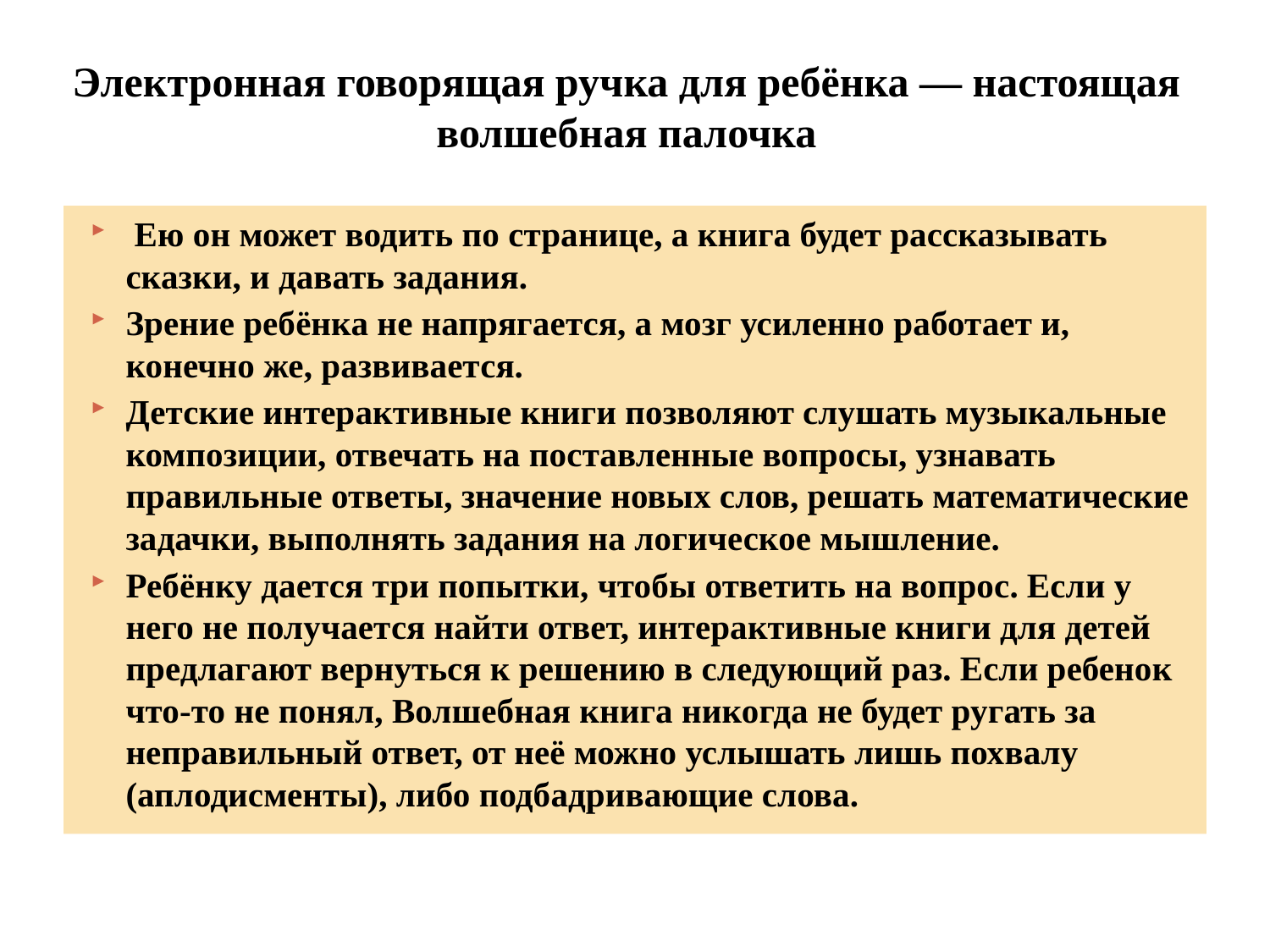

# Электронная говорящая ручка для ребёнка — настоящая волшебная палочка
 Ею он может водить по странице, а книга будет рассказывать сказки, и давать задания.
Зрение ребёнка не напрягается, а мозг усиленно работает и, конечно же, развивается.
Детские интерактивные книги позволяют слушать музыкальные композиции, отвечать на поставленные вопросы, узнавать правильные ответы, значение новых слов, решать математические задачки, выполнять задания на логическое мышление.
Ребёнку дается три попытки, чтобы ответить на вопрос. Если у него не получается найти ответ, интерактивные книги для детей предлагают вернуться к решению в следующий раз. Если ребенок что-то не понял, Волшебная книга никогда не будет ругать за неправильный ответ, от неё можно услышать лишь похвалу (аплодисменты), либо подбадривающие слова.

9